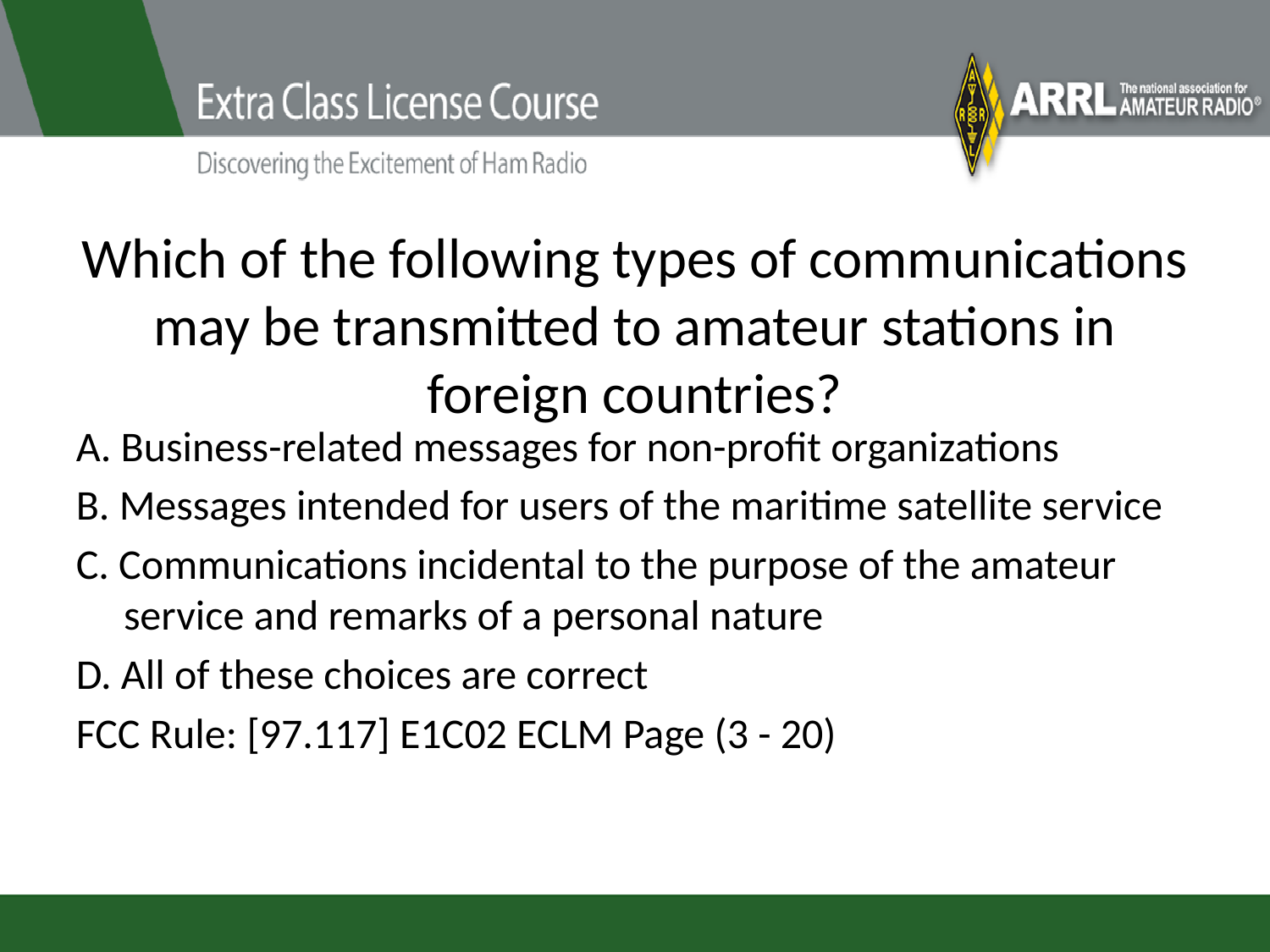

# Which of the following types of communications may be transmitted to amateur stations in foreign countries?
A. Business-related messages for non-profit organizations
B. Messages intended for users of the maritime satellite service
C. Communications incidental to the purpose of the amateur service and remarks of a personal nature
D. All of these choices are correct
FCC Rule: [97.117] E1C02 ECLM Page (3 - 20)